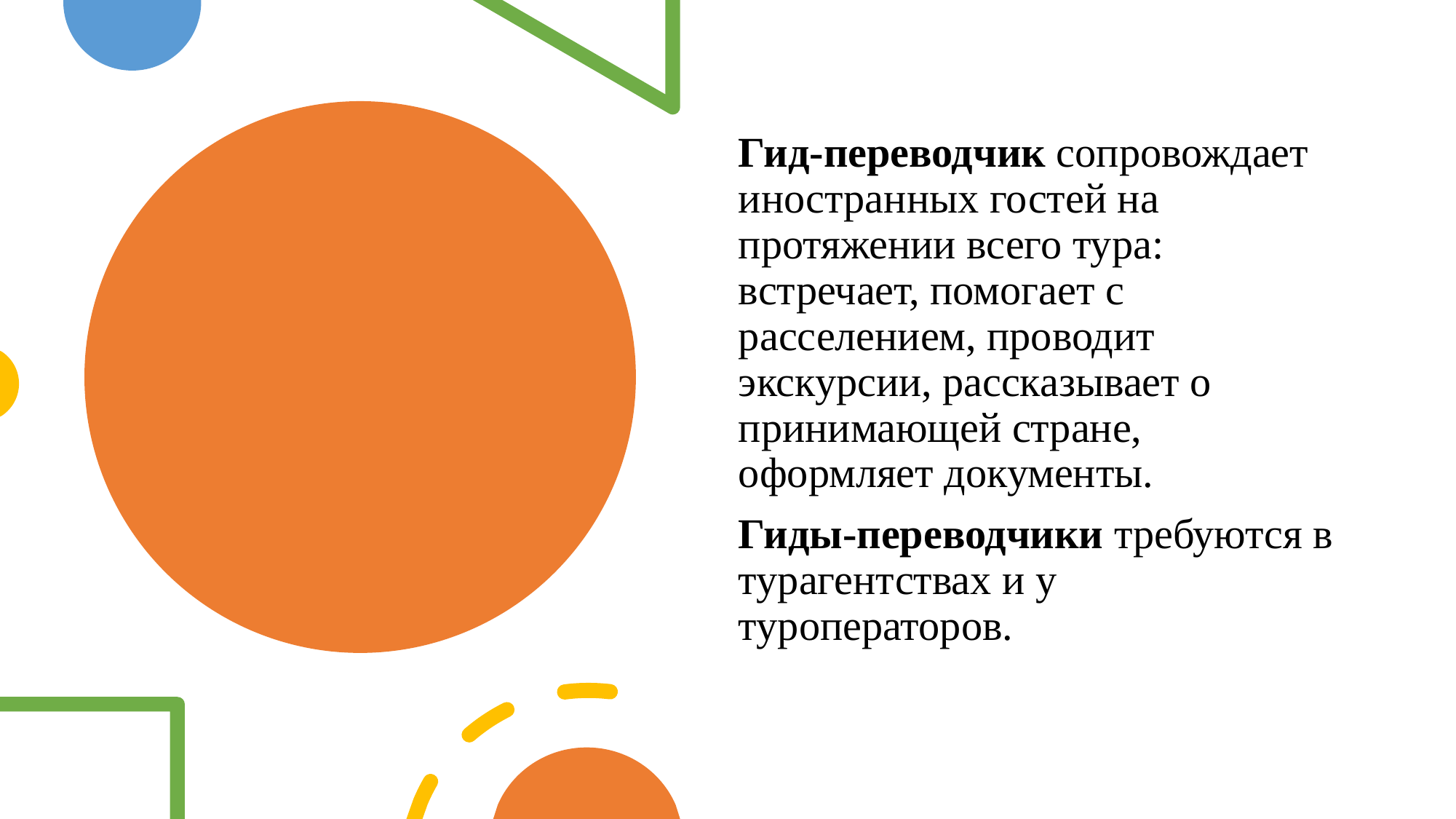

Гид-переводчик сопровождает иностранных гостей на протяжении всего тура: встречает, помогает с расселением, проводит экскурсии, рассказывает о принимающей стране, оформляет документы.
Гиды-переводчики требуются в турагентствах и у туроператоров.